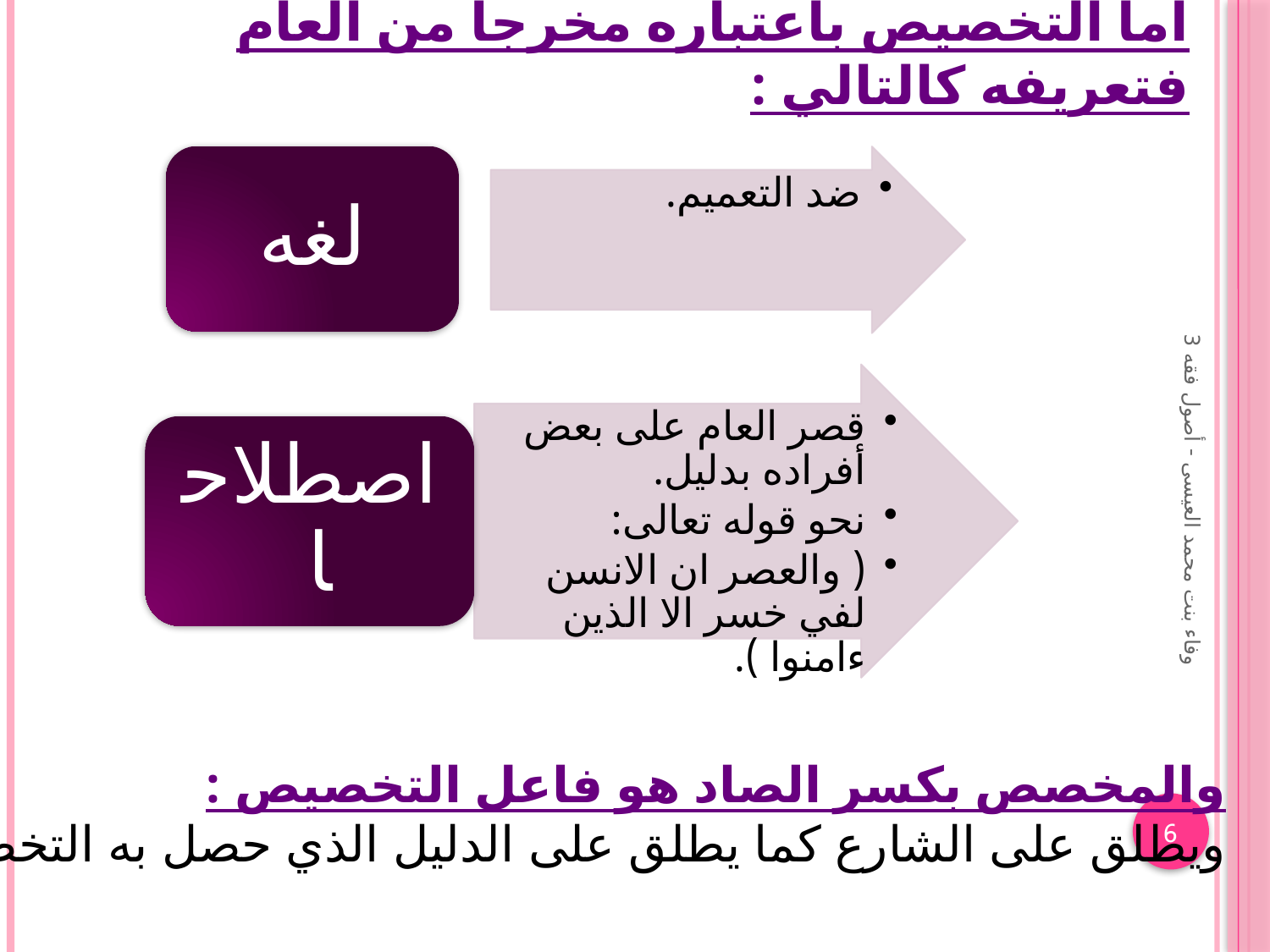

# أما التخصيص باعتباره مخرجا من العام فتعريفه كالتالي :
ضد التعميم.
لغه
قصر العام على بعض أفراده بدليل.
نحو قوله تعالى:
( والعصر ان الانسن لفي خسر الا الذين ءامنوا ).
اصطلاحا
وفاء بنت محمد العيسى - أصول فقه 3
والمخصص بكسر الصاد هو فاعل التخصيص :
ويطلق على الشارع كما يطلق على الدليل الذي حصل به التخصيص.
6